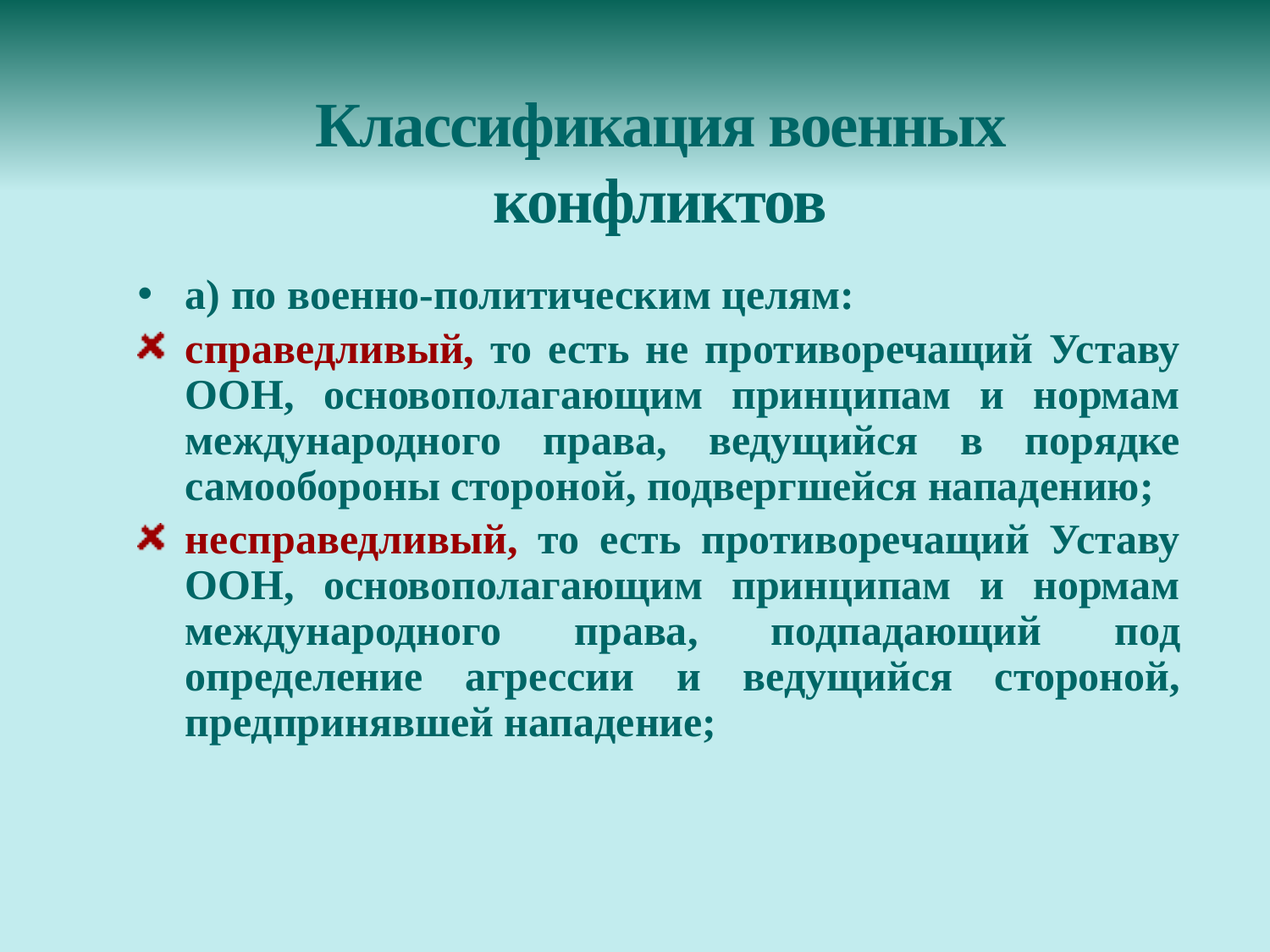

Классификация военных конфликтов
а) по военно-политическим целям:
справедливый, то есть не противоречащий Уставу ООН, основополагающим принципам и нормам международного права, ведущийся в порядке самообороны стороной, подвергшейся нападению;
несправедливый, то есть противоречащий Уставу ООН, основополагающим принципам и нормам международного права, подпадающий под определение агрессии и ведущийся стороной, предпринявшей нападение;